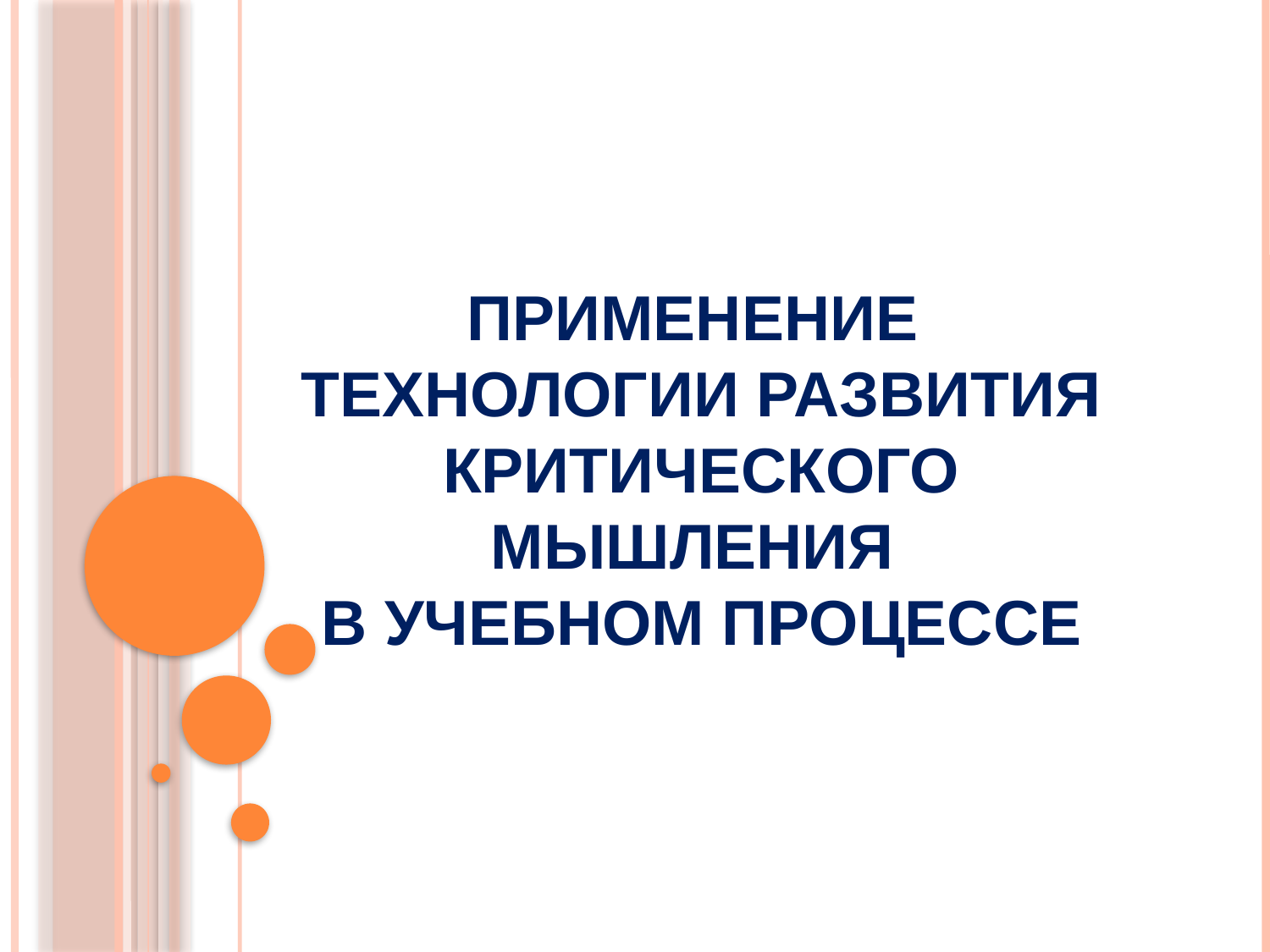

# Применение технологии развития критического мышления в учебном процессе